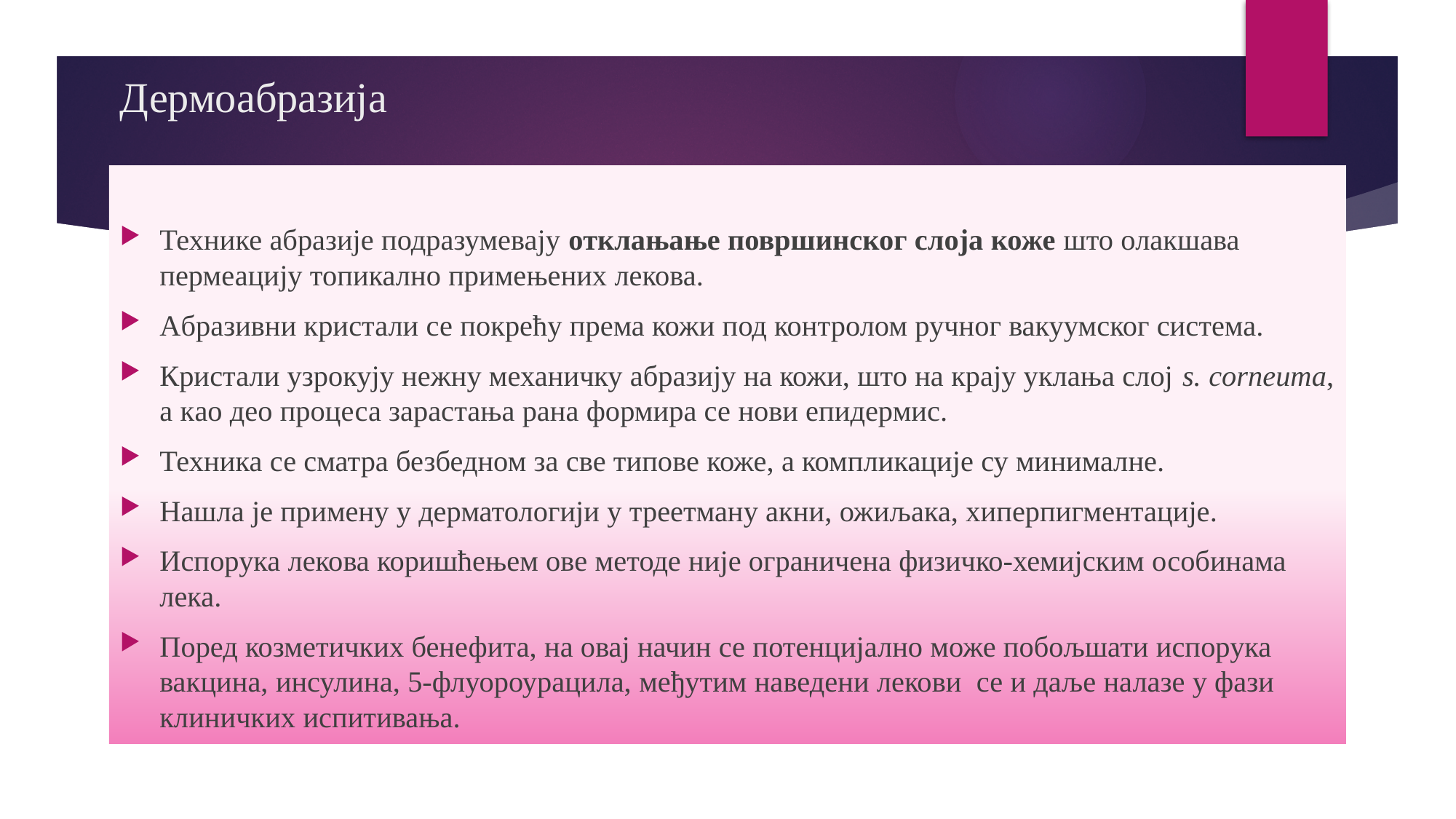

# Дермоабразија

Технике абразије подразумевају отклањање површинског слоја коже што олакшава пермеацију топикално примењених лекова.
Абразивни кристали се покрећу према кожи под контролом ручног вакуумског система.
Кристали узрокују нежну механичку абразију на кожи, што на крају уклања слој s. сorneuma, a као део процеса зарастања рана формира се нови епидермис.
Техника се сматра безбедном за све типове коже, а компликације су минималне.
Нашла је примену у дерматологији у треетману акни, ожиљака, хиперпигментације.
Испорука лекова коришћењем ове методе није ограничена физичко-хемијским особинама лека.
Поред козметичких бенефита, на овај начин се потенцијално може побољшати испорука вакцина, инсулина, 5-флуороурацила, међутим наведени лекови  се и даље налазе у фази клиничких испитивања.